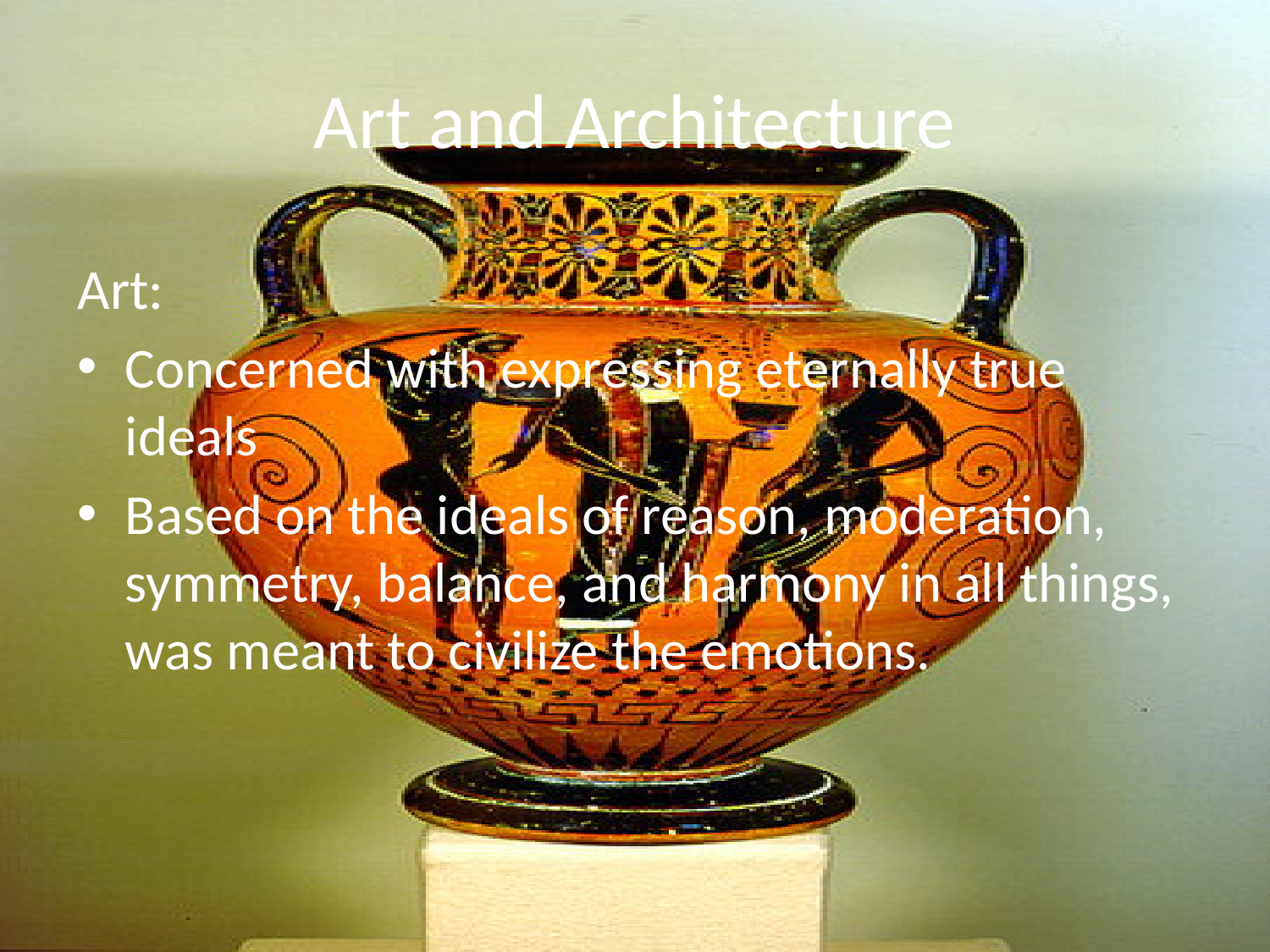

# Art and Architecture
Art:
Concerned with expressing eternally true ideals
Based on the ideals of reason, moderation, symmetry, balance, and harmony in all things, was meant to civilize the emotions.